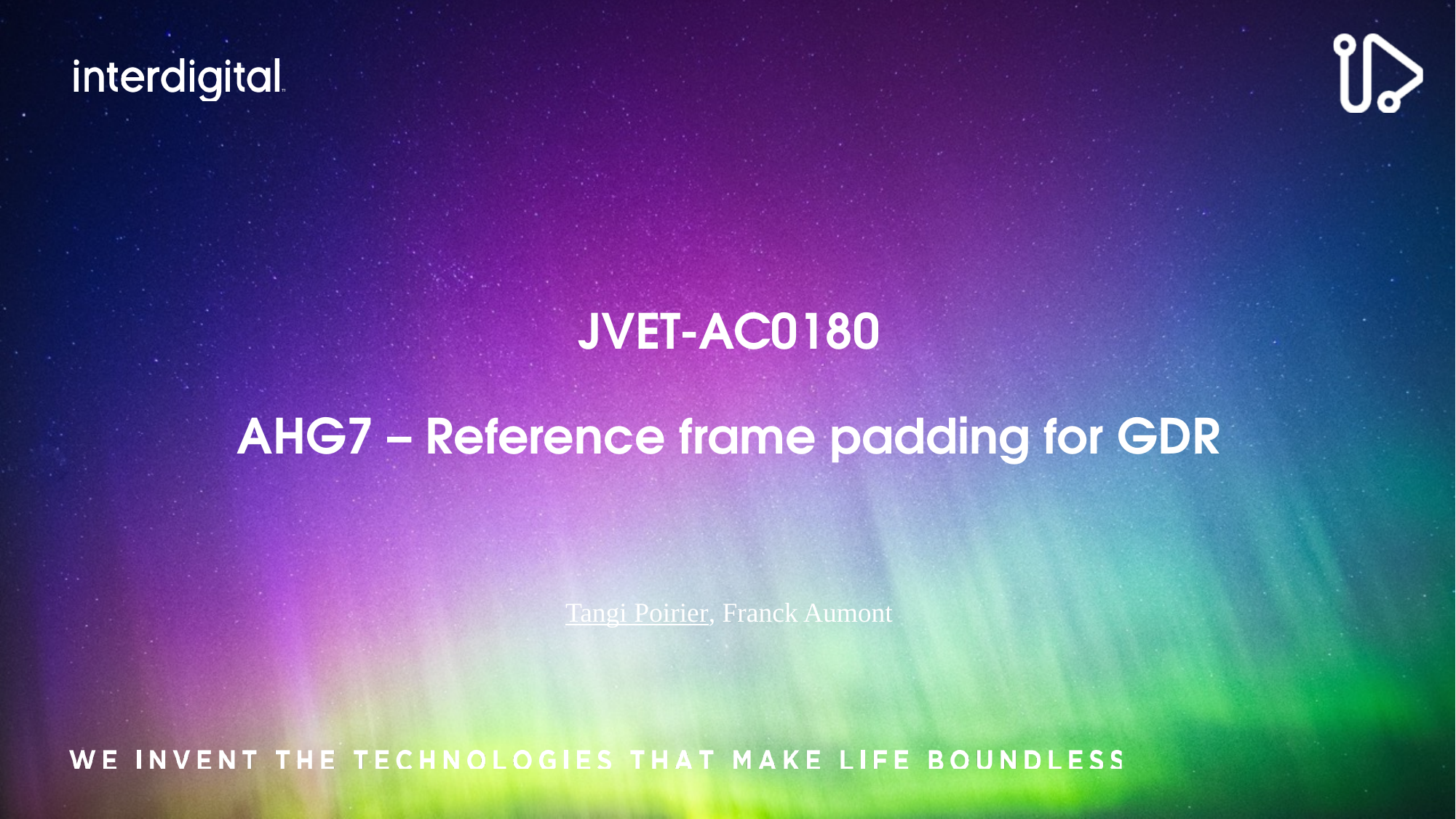

# JVET-AC0180 AHG7 – Reference frame padding for GDR
Tangi Poirier, Franck Aumont